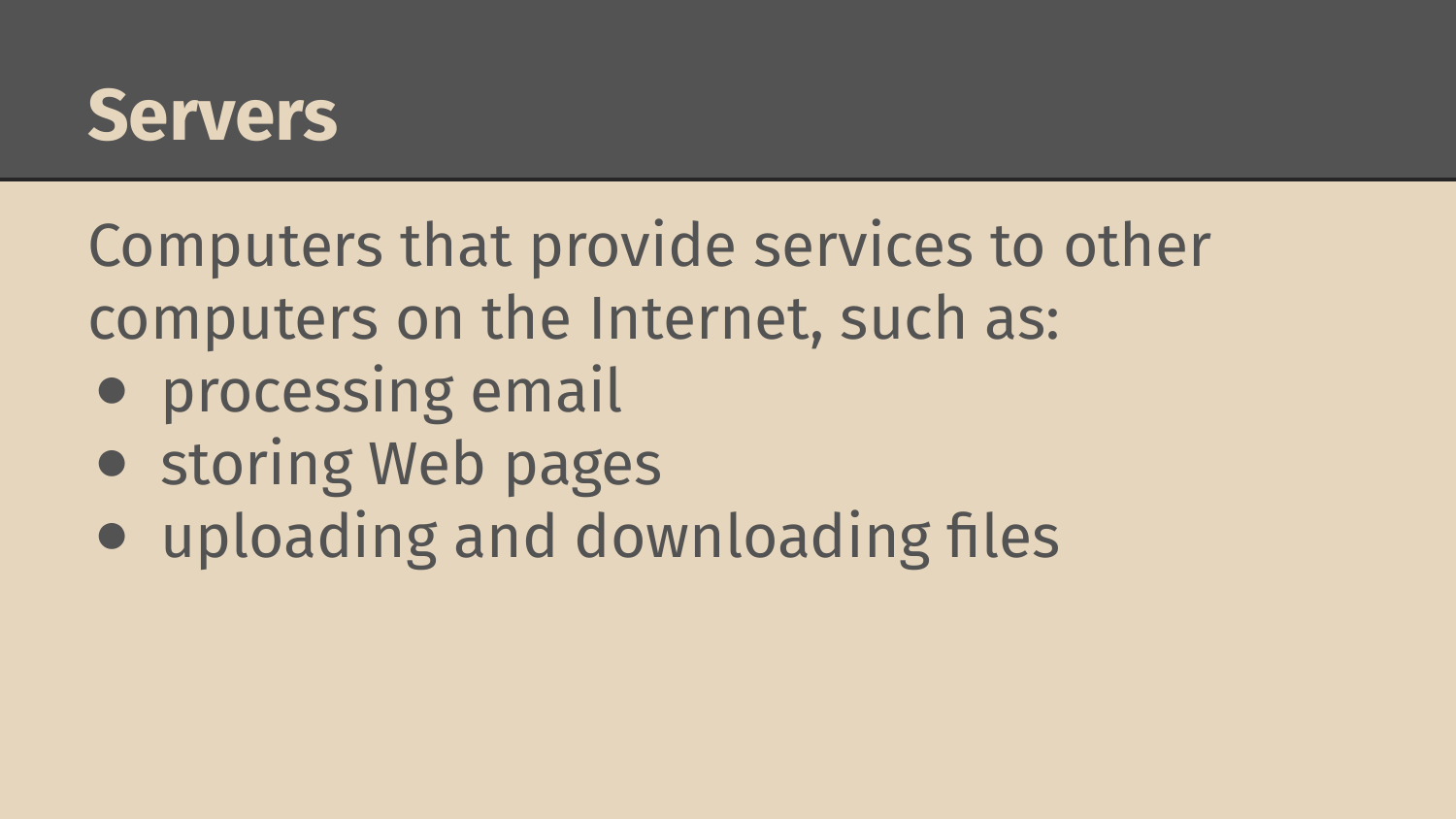

# Servers
Computers that provide services to other computers on the Internet, such as:
processing email
storing Web pages
uploading and downloading files